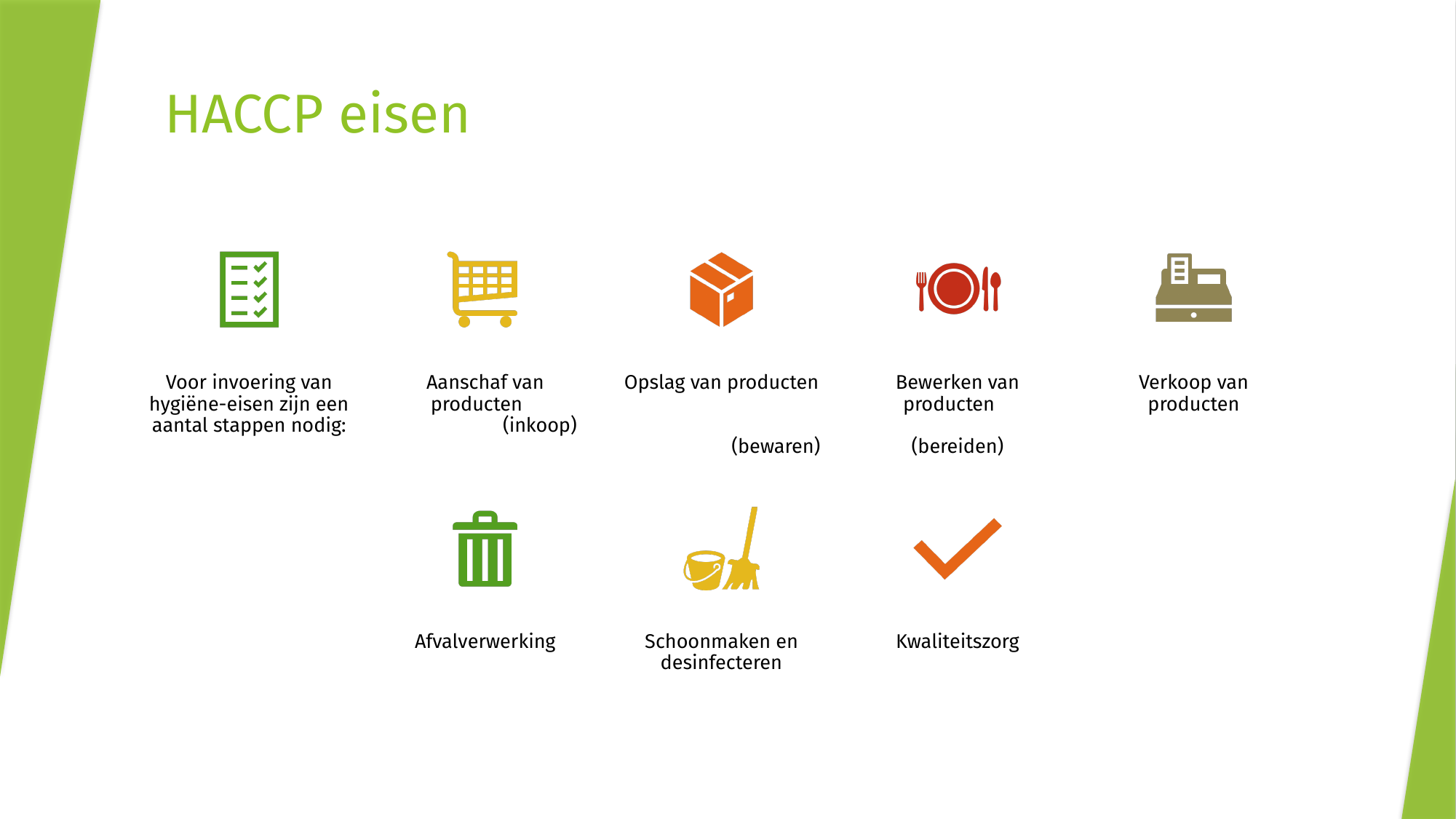

# HACCP eisen
Voor invoering van hygiëne-eisen zijn een aantal stappen nodig:
Aanschaf van producten 		(inkoop)
Opslag van producten			(bewaren)
Bewerken van producten 		(bereiden)
Verkoop van producten
Afvalverwerking
Schoonmaken en desinfecteren
Kwaliteitszorg